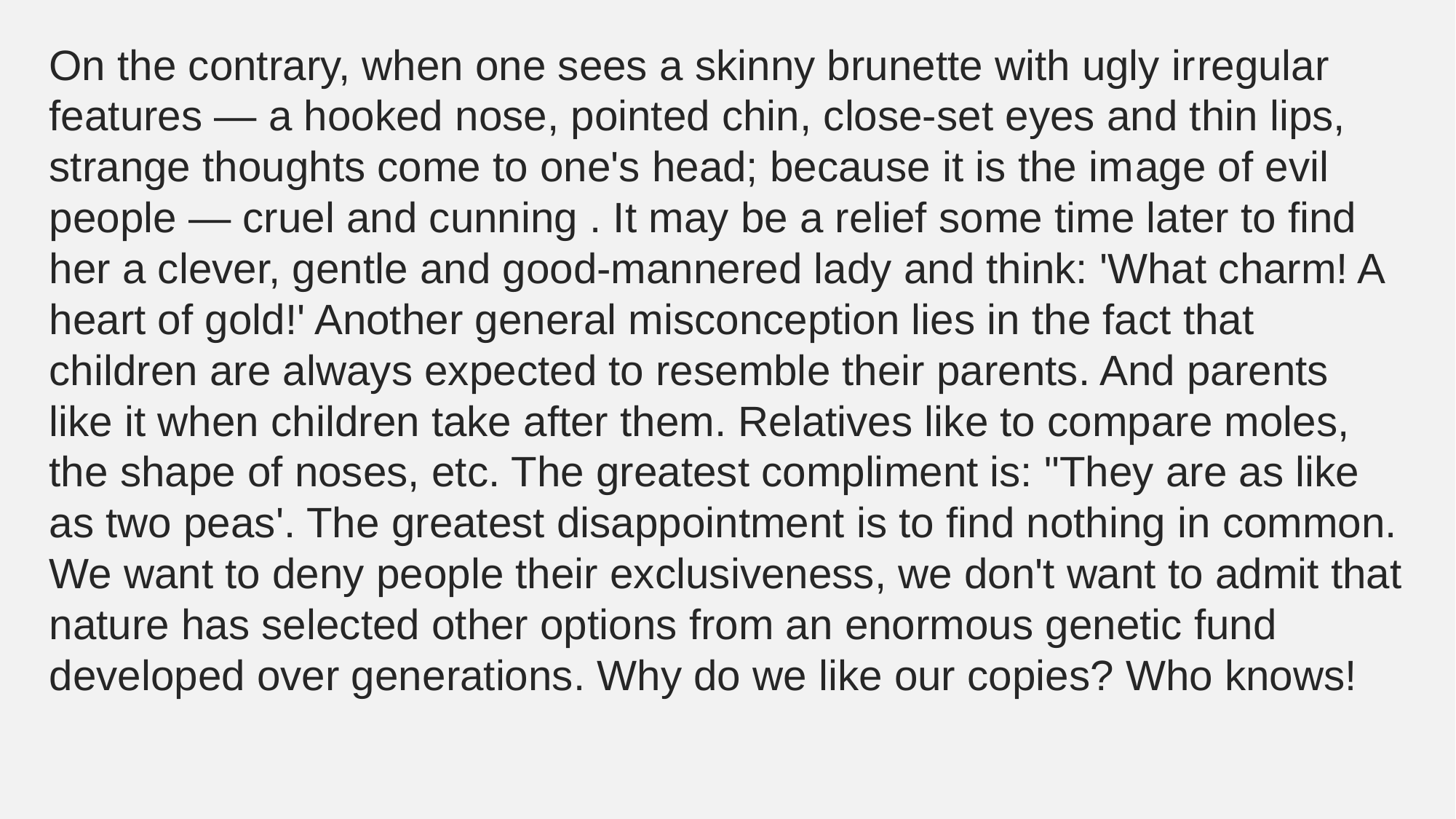

#
On the contrary, when one sees a skinny brunette with ugly ir­regular features — a hooked nose, pointed chin, close-set eyes and thin lips, strange thoughts come to one's head; because it is the im­age of evil people — cruel and cunning . It may be a relief some time later to find her a clever, gentle and good-mannered lady and think: 'What charm! A heart of gold!' Another general misconception lies in the fact that children are always expected to resemble their parents. And parents like it when children take after them. Relatives like to compare moles, the shape of noses, etc. The greatest compliment is: "They are as like as two peas'. The greatest disappointment is to find nothing in common. We want to deny people their exclusiveness, we don't want to admit that nature has selected other options from an enormous genetic fund developed over generations. Why do we like our copies? Who knows!